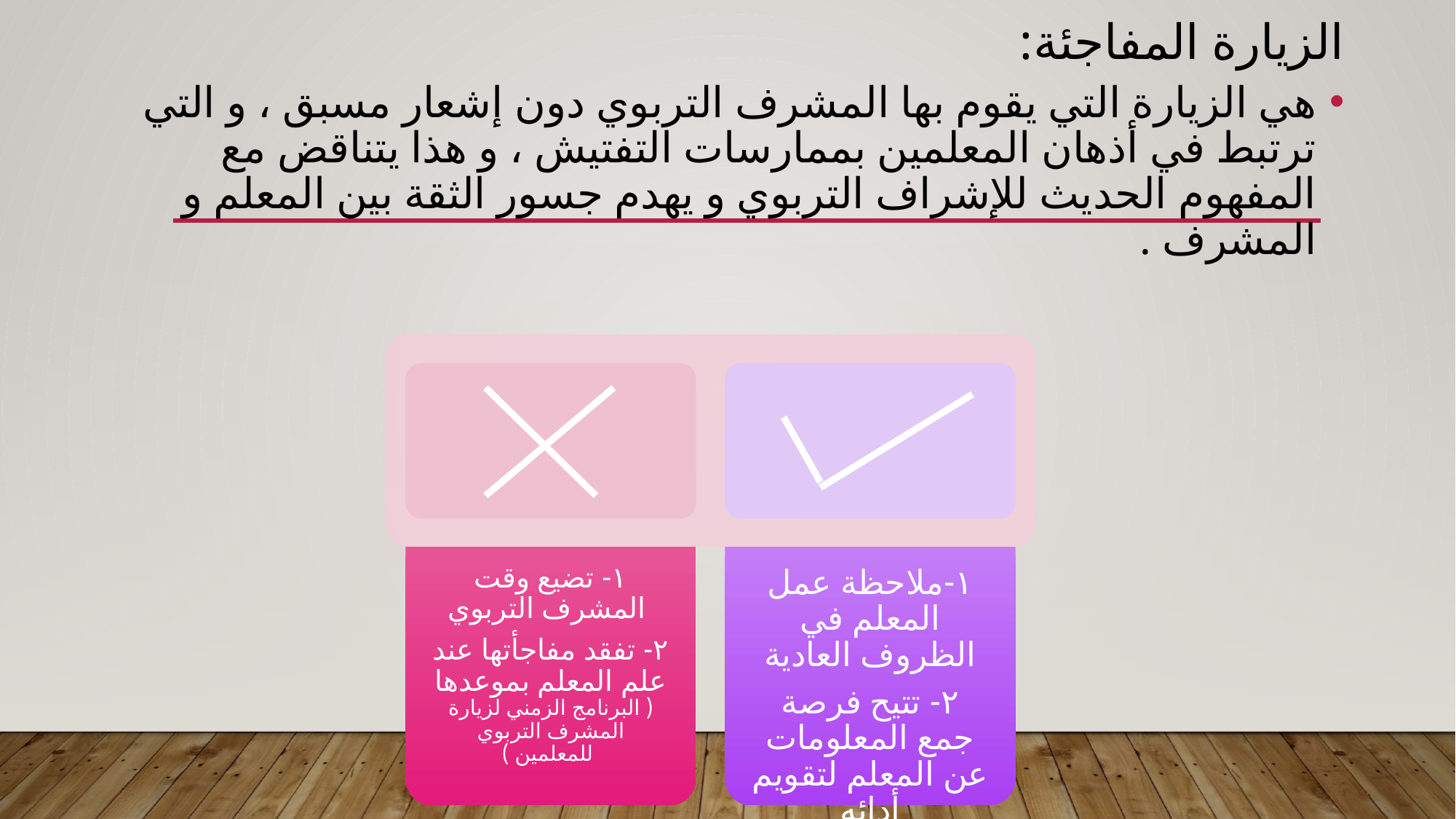

# الزيارة المفاجئة:
هي الزيارة التي يقوم بها المشرف التربوي دون إشعار مسبق ، و التي ترتبط في أذهان المعلمين بممارسات التفتيش ، و هذا يتناقض مع المفهوم الحديث للإشراف التربوي و يهدم جسور الثقة بين المعلم و المشرف .
١- تضيع وقت المشرف التربوي
٢- تفقد مفاجأتها عند علم المعلم بموعدها ( البرنامج الزمني لزيارة المشرف التربوي للمعلمين )
١-ملاحظة عمل المعلم في الظروف العادية
٢- تتيح فرصة جمع المعلومات عن المعلم لتقويم أدائه